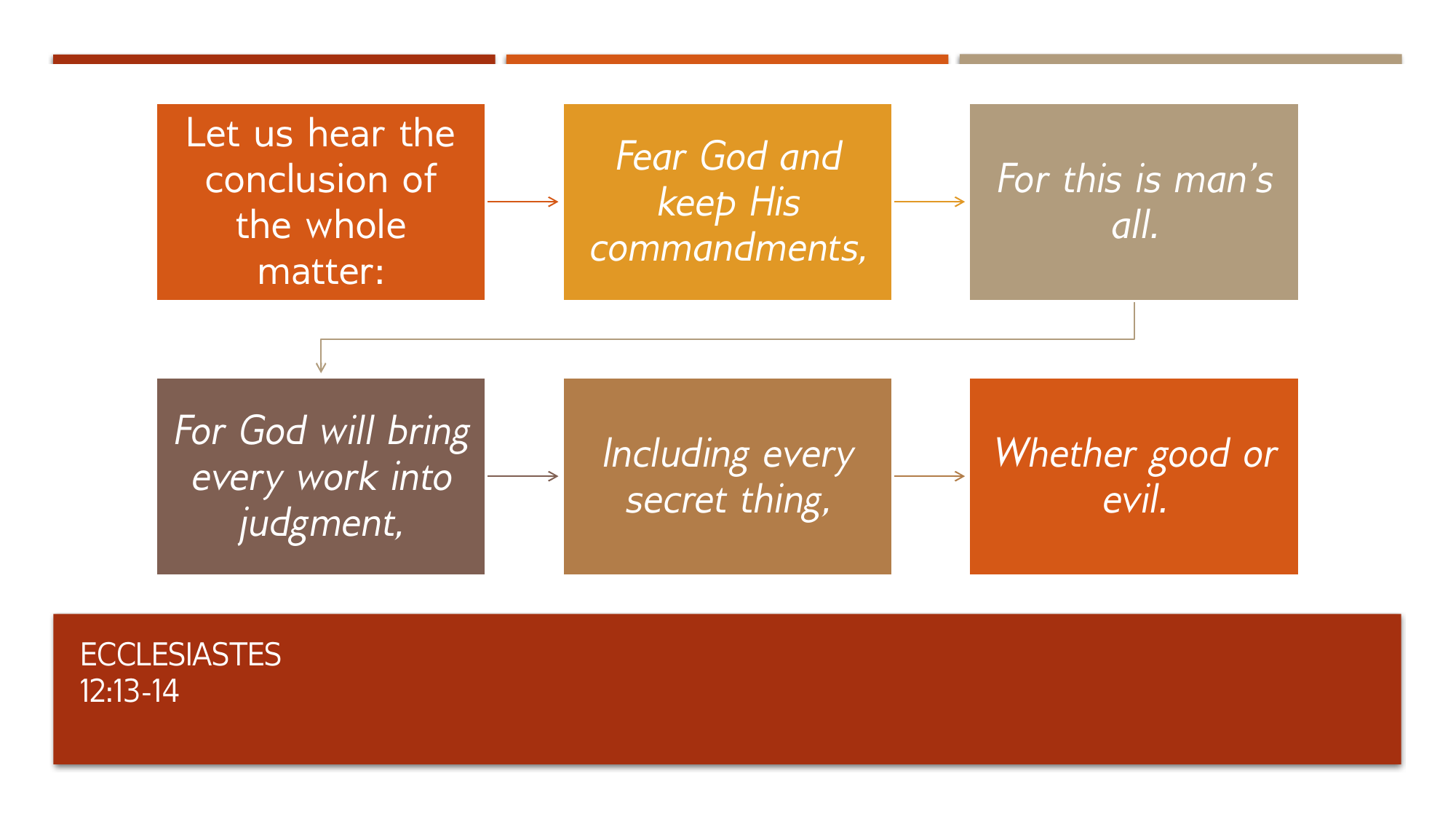

Let us hear the conclusion of the whole matter:

Fear God and keep His commandments,

For this is man’s all.

For God will bring every work into judgment,

Including every secret thing,
Whether good or evil.

# Ecclesiastes 12:13-14